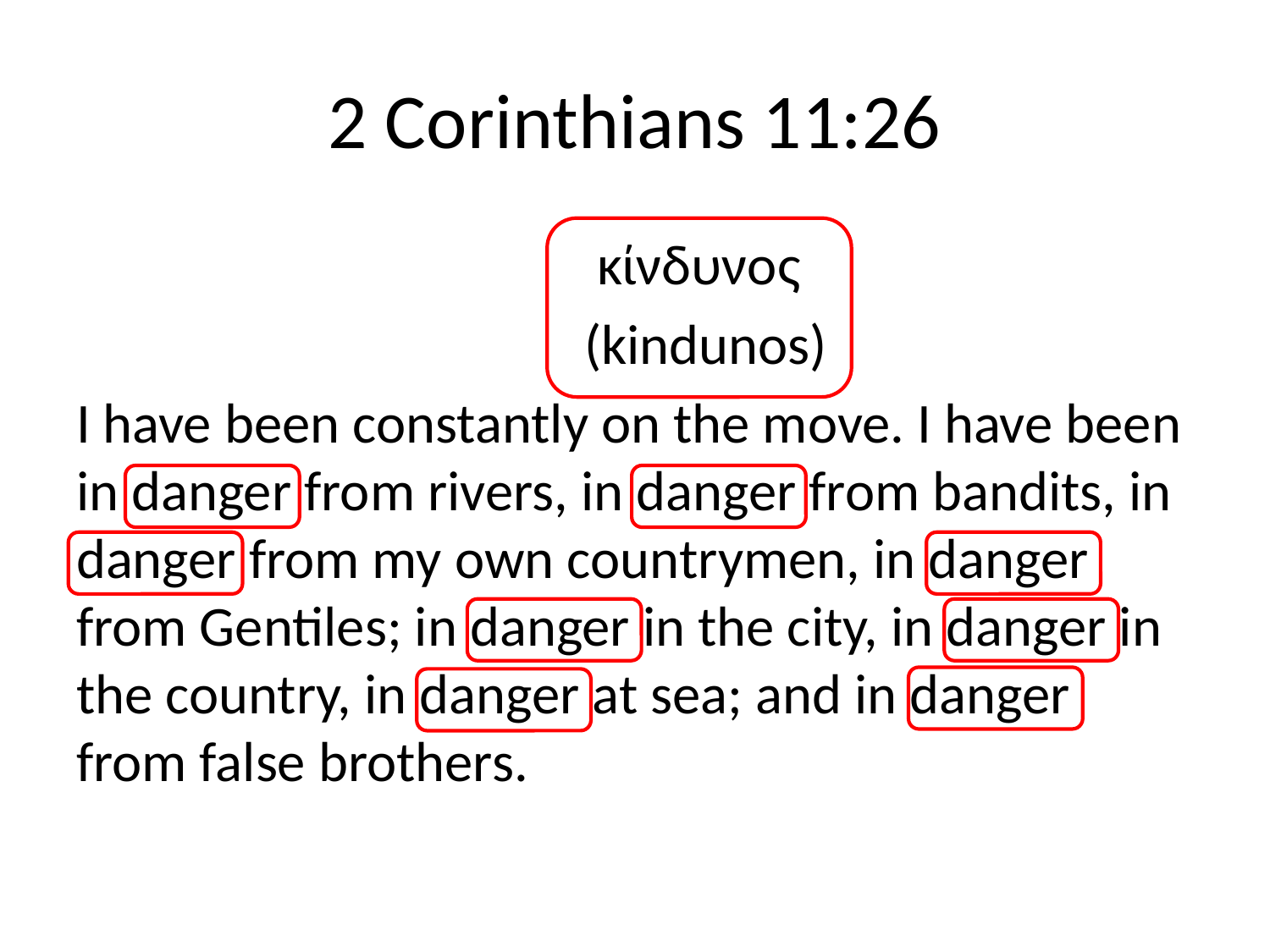

# 2 Corinthians 11:26

				 κίνδυνος
				(kindunos)
I have been constantly on the move. I have been in danger from rivers, in danger from bandits, in danger from my own countrymen, in danger from Gentiles; in danger in the city, in danger in the country, in danger at sea; and in danger from false brothers.